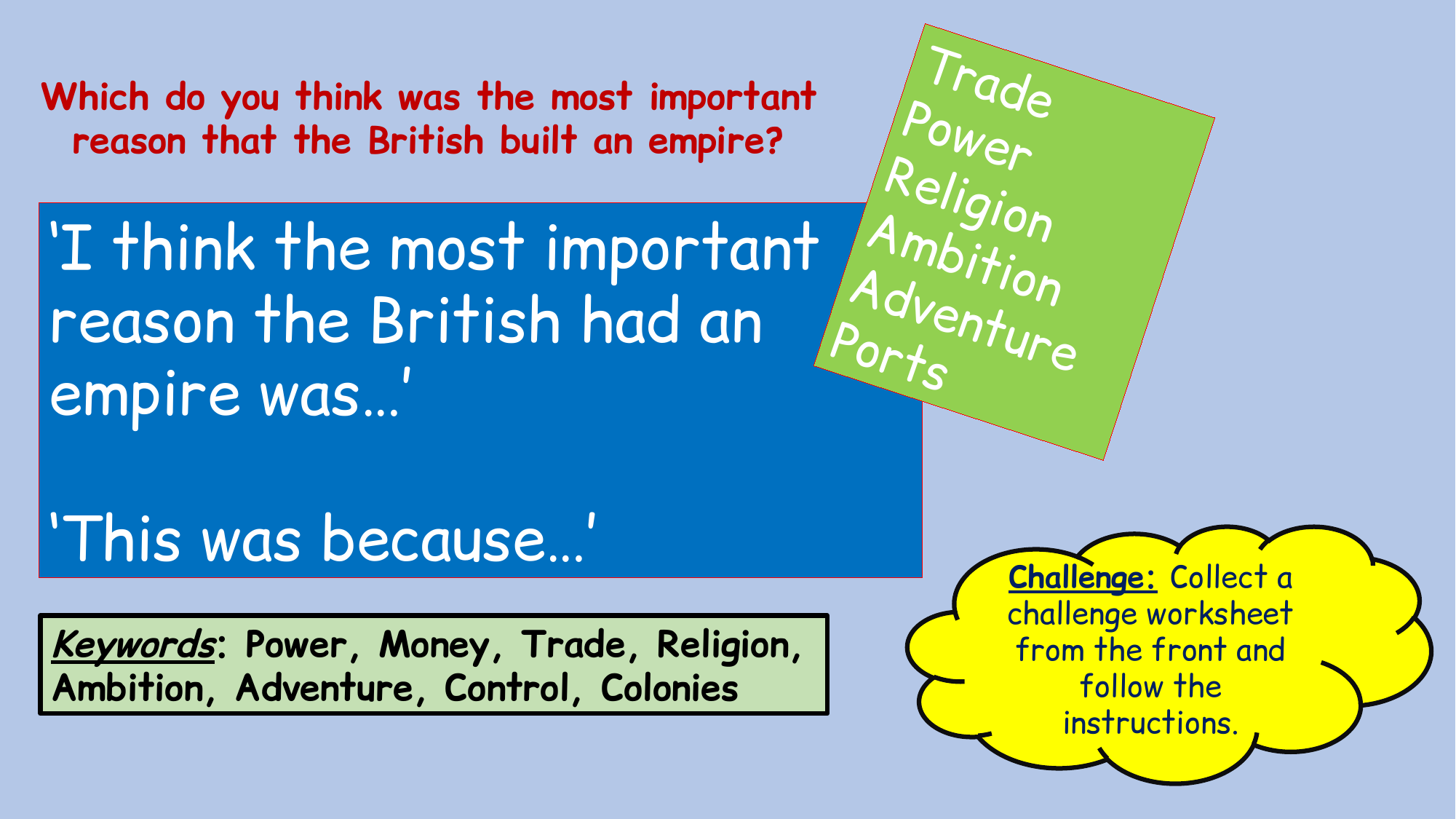

Trade
Power
Religion
Ambition
Adventure
Ports
Which do you think was the most important reason that the British built an empire?
‘I think the most important reason the British had an empire was…’

‘This was because…’
Challenge: Collect a challenge worksheet from the front and follow the instructions.
Keywords: Power, Money, Trade, Religion, Ambition, Adventure, Control, Colonies